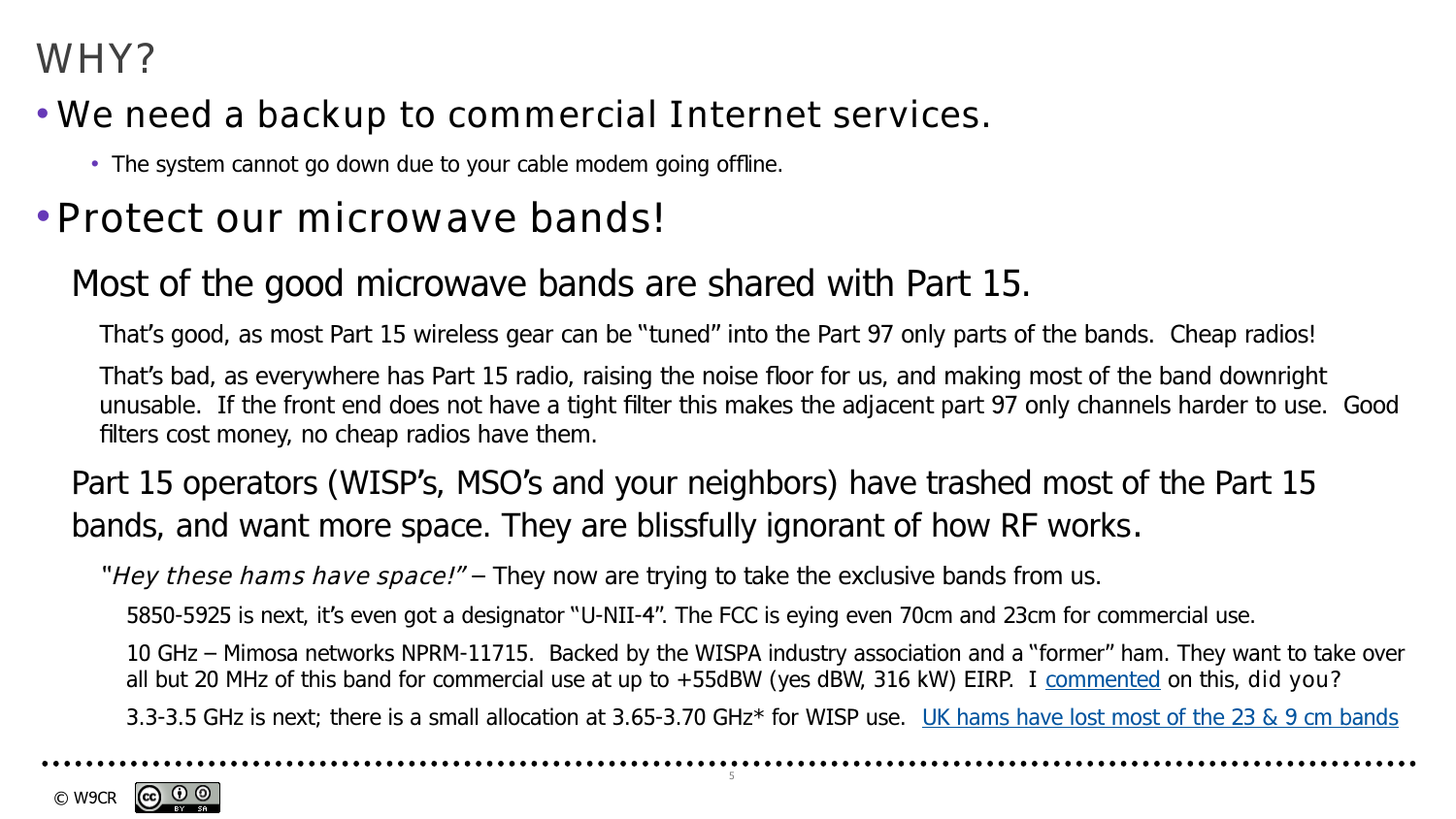

# WHY?
We need a backup to commercial Internet services.
The system cannot go down due to your cable modem going offline.
Protect our microwave bands!
Most of the good microwave bands are shared with Part 15.
That’s good, as most Part 15 wireless gear can be “tuned” into the Part 97 only parts of the bands.  Cheap radios!
That’s bad, as everywhere has Part 15 radio, raising the noise floor for us, and making most of the band downright unusable.  If the front end does not have a tight filter this makes the adjacent part 97 only channels harder to use.  Good filters cost money, no cheap radios have them.
Part 15 operators (WISP’s, MSO’s and your neighbors) have trashed most of the Part 15 bands, and want more space. They are blissfully ignorant of how RF works.
“Hey these hams have space!” – They now are trying to take the exclusive bands from us.
5850-5925 is next, it’s even got a designator “U-NII-4”. The FCC is eying even 70cm and 23cm for commercial use.
10 GHz – Mimosa networks NPRM-11715.  Backed by the WISPA industry association and a “former” ham. They want to take over all but 20 MHz of this band for commercial use at up to +55dBW (yes dBW, 316 kW) EIRP.  I commented on this, did you?
3.3-3.5 GHz is next; there is a small allocation at 3.65-3.70 GHz* for WISP use.  UK hams have lost most of the 23 & 9 cm bands